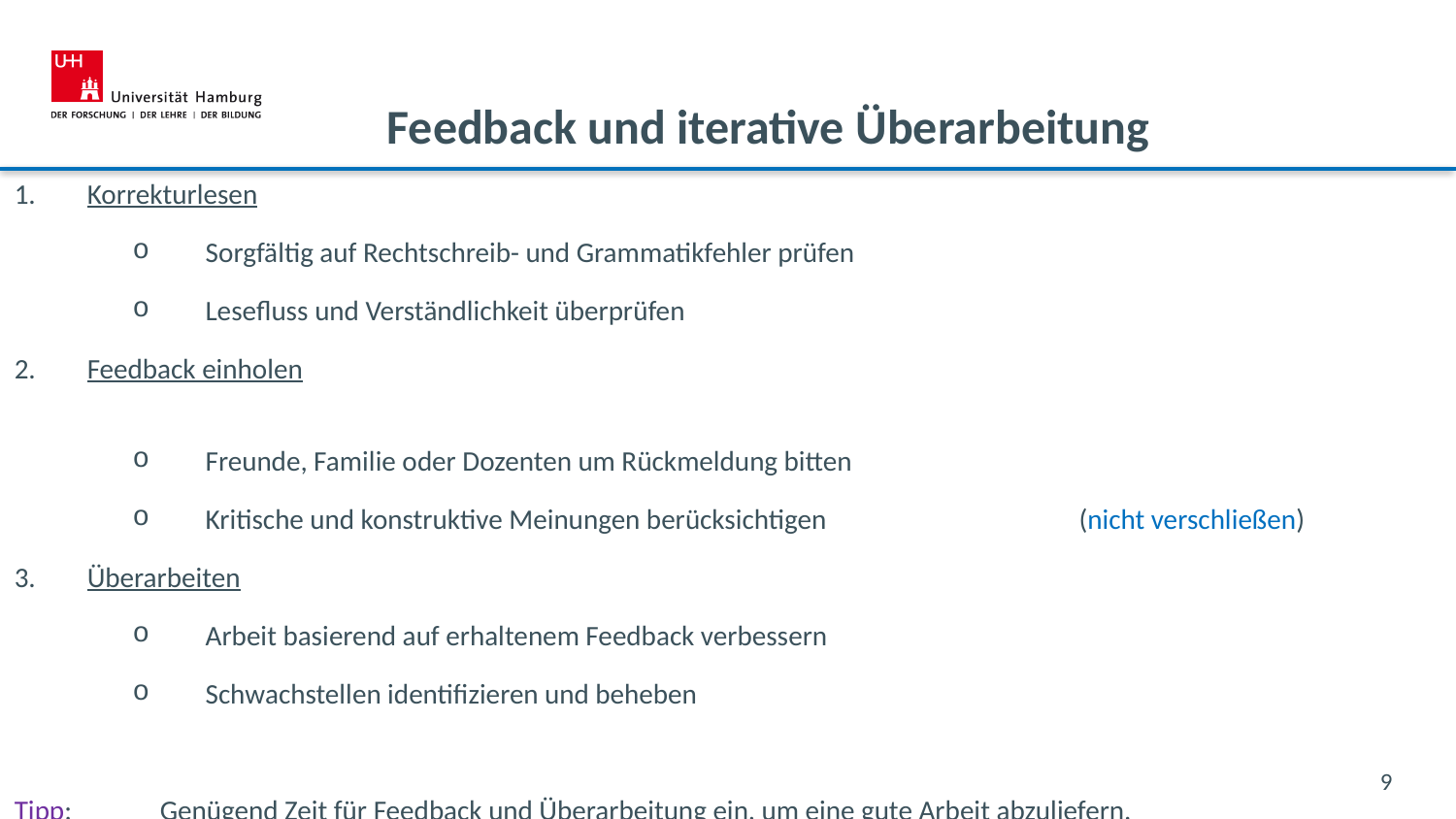

# Feedback und iterative Überarbeitung
Korrekturlesen
Sorgfältig auf Rechtschreib- und Grammatikfehler prüfen
Lesefluss und Verständlichkeit überprüfen
Feedback einholen
Freunde, Familie oder Dozenten um Rückmeldung bitten
Kritische und konstruktive Meinungen berücksichtigen		(nicht verschließen)
Überarbeiten
Arbeit basierend auf erhaltenem Feedback verbessern
Schwachstellen identifizieren und beheben

Tipp: 	Genügend Zeit für Feedback und Überarbeitung ein, um eine gute Arbeit abzuliefern.
9